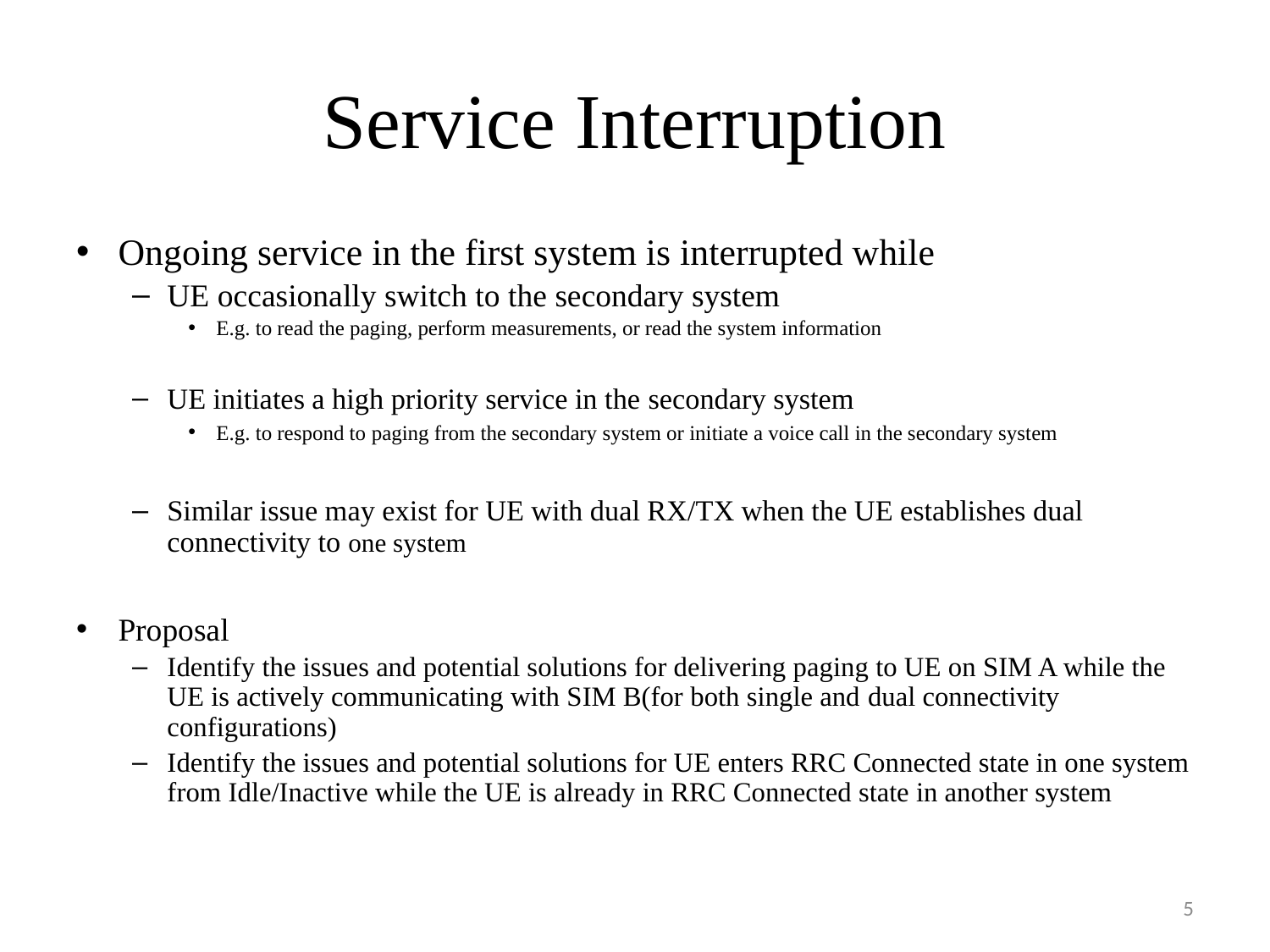

# Service Interruption
Ongoing service in the first system is interrupted while
UE occasionally switch to the secondary system
E.g. to read the paging, perform measurements, or read the system information

UE initiates a high priority service in the secondary system
E.g. to respond to paging from the secondary system or initiate a voice call in the secondary system

Similar issue may exist for UE with dual RX/TX when the UE establishes dual connectivity to one system

Proposal
Identify the issues and potential solutions for delivering paging to UE on SIM A while the UE is actively communicating with SIM B(for both single and dual connectivity configurations)
Identify the issues and potential solutions for UE enters RRC Connected state in one system from Idle/Inactive while the UE is already in RRC Connected state in another system
5